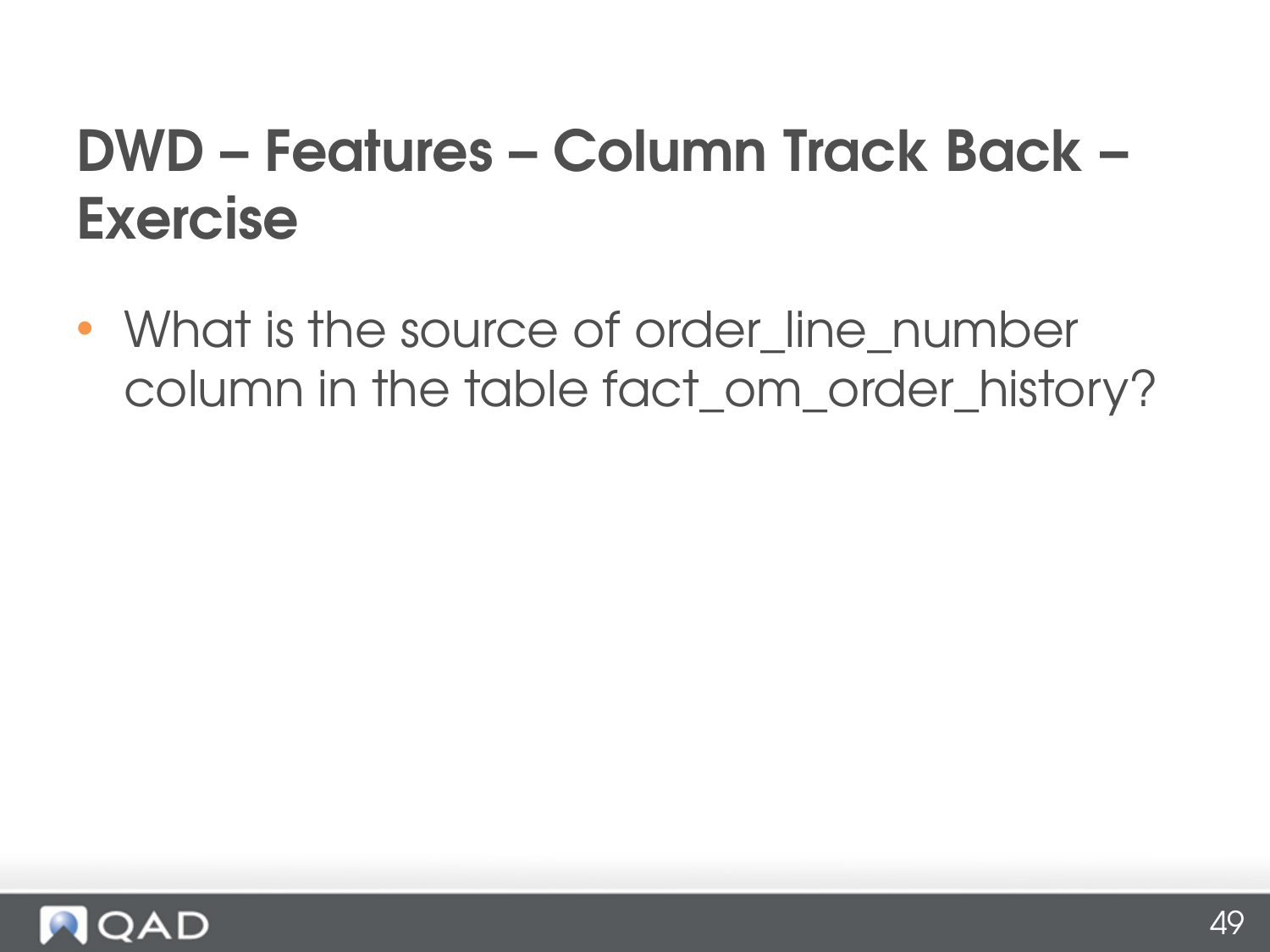

DWD – Features – Column Track Back – Exercise
What is the source of order_line_number column in the table fact_om_order_history?
49